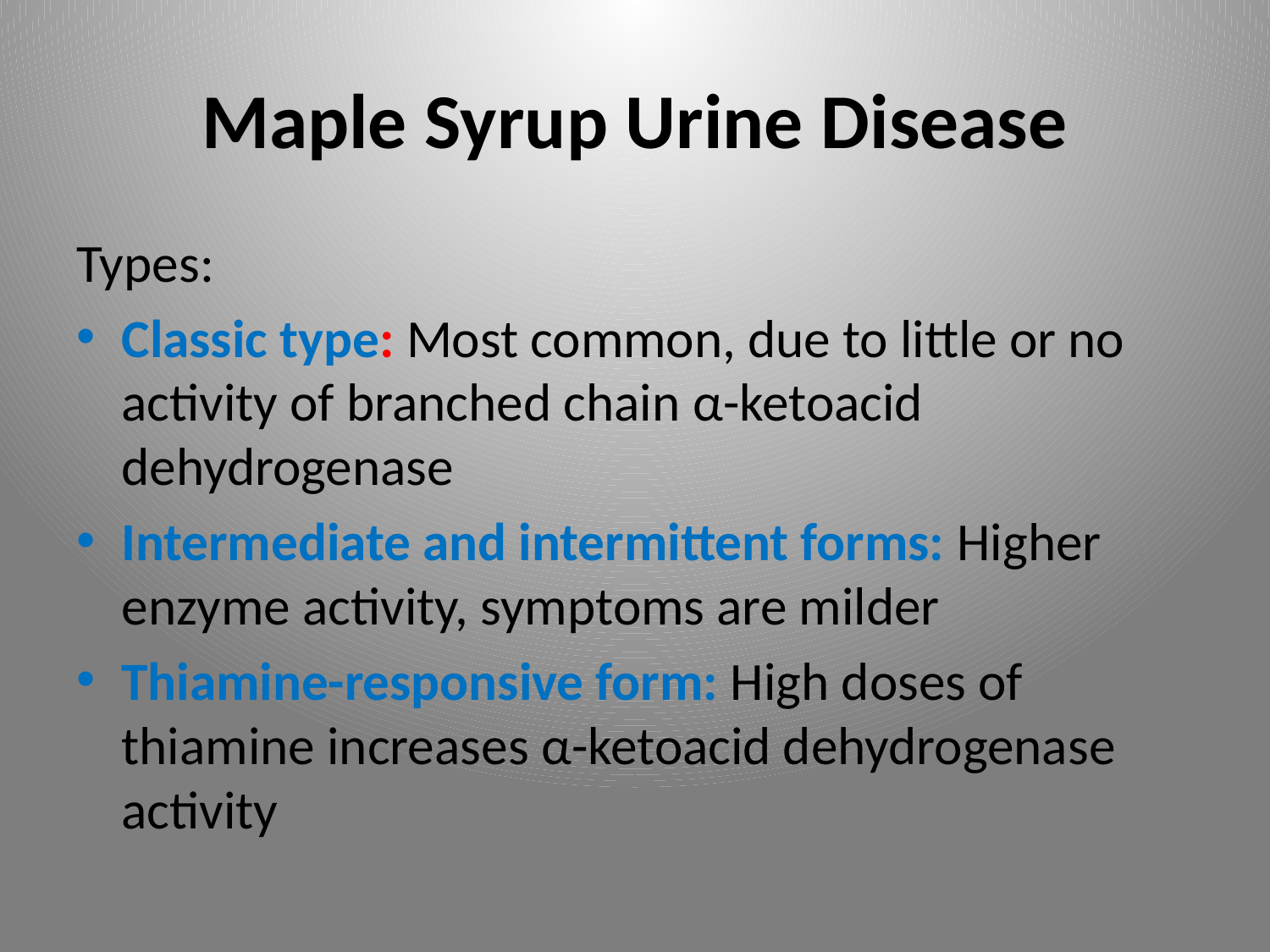

# Maple Syrup Urine Disease
Types:
Classic type: Most common, due to little or no activity of branched chain α-ketoacid dehydrogenase
Intermediate and intermittent forms: Higher enzyme activity, symptoms are milder
Thiamine-responsive form: High doses of thiamine increases α-ketoacid dehydrogenase activity